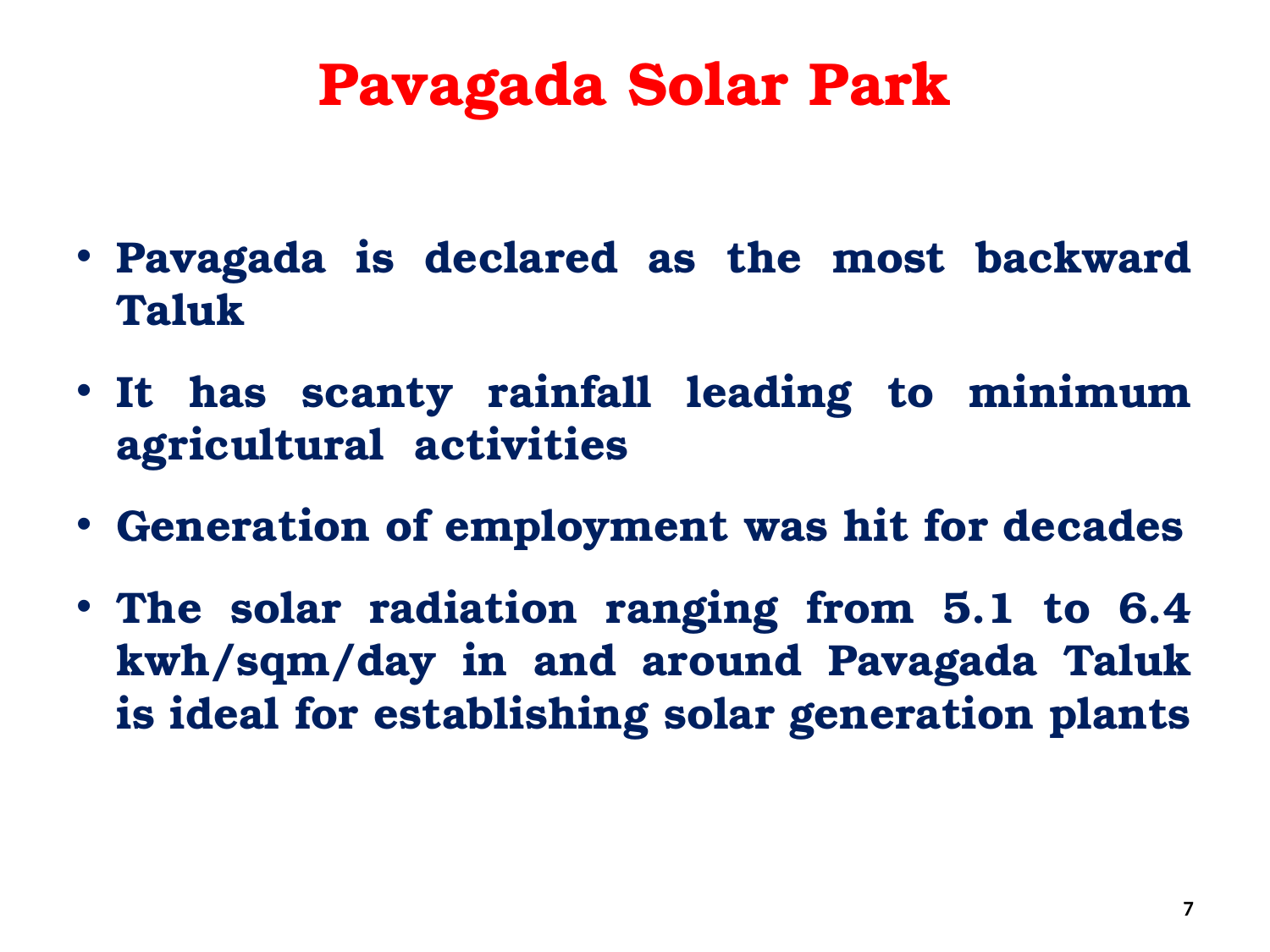

# Pavagada Solar Park
Pavagada is declared as the most backward Taluk

It has scanty rainfall leading to minimum agricultural  activities

Generation of employment was hit for decades

The solar radiation ranging from 5.1 to 6.4 kwh/sqm/day in and around Pavagada Taluk is ideal for establishing solar generation plants

7